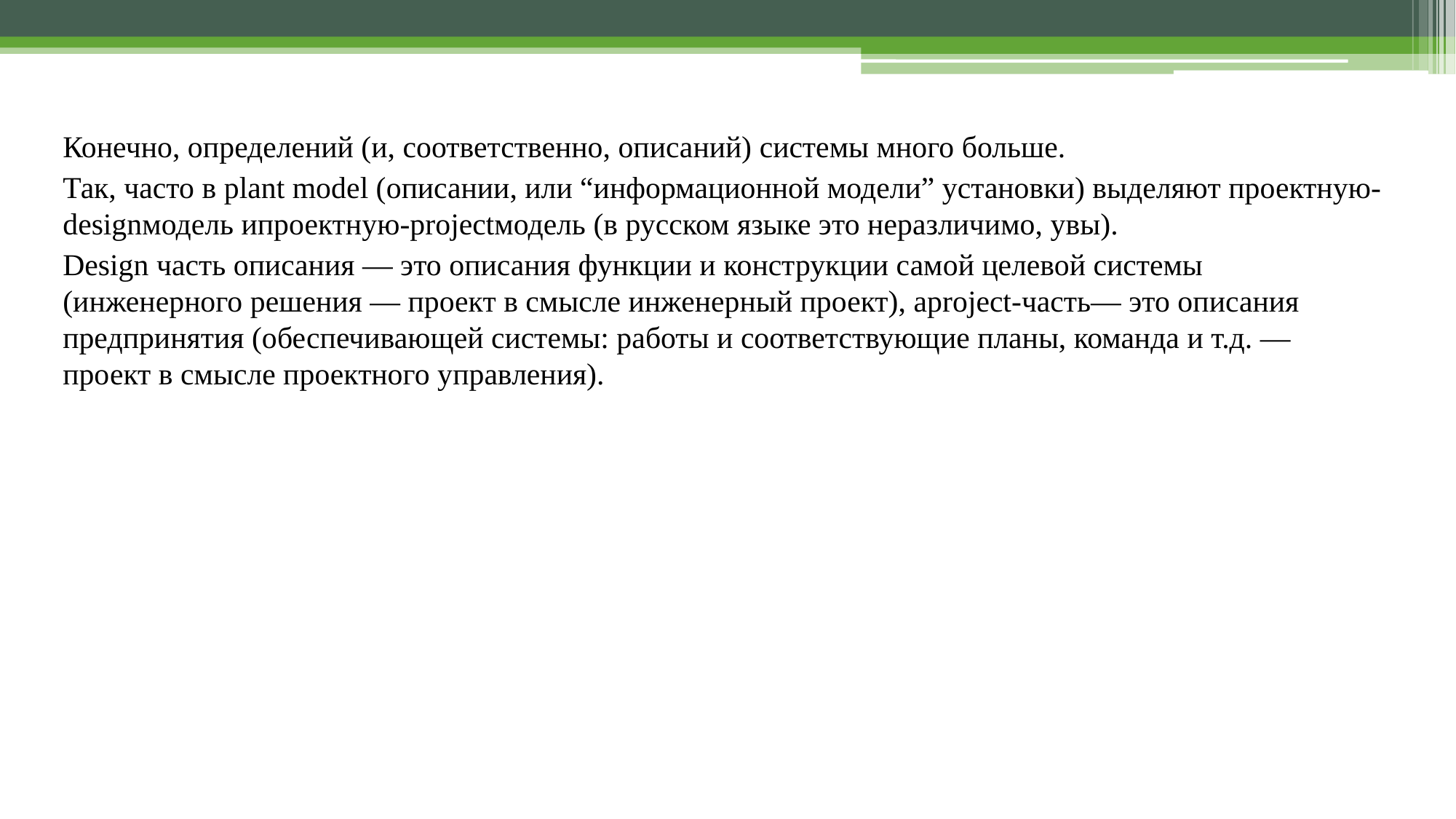

Конечно, определений (и, соответственно, описаний) системы много больше.
Так, часто в plant model (описании, или “информационной модели” установки) выделяют проектную-designмодель ипроектную-projectмодель (в русском языке это неразличимо, увы).
Design часть описания — это описания функции и конструкции самой целевой системы (инженерного решения — проект в смысле инженерный проект), аproject-часть— это описания предпринятия (обеспечивающей системы: работы и соответствующие планы, команда и т.д. — проект в смысле проектного управления).